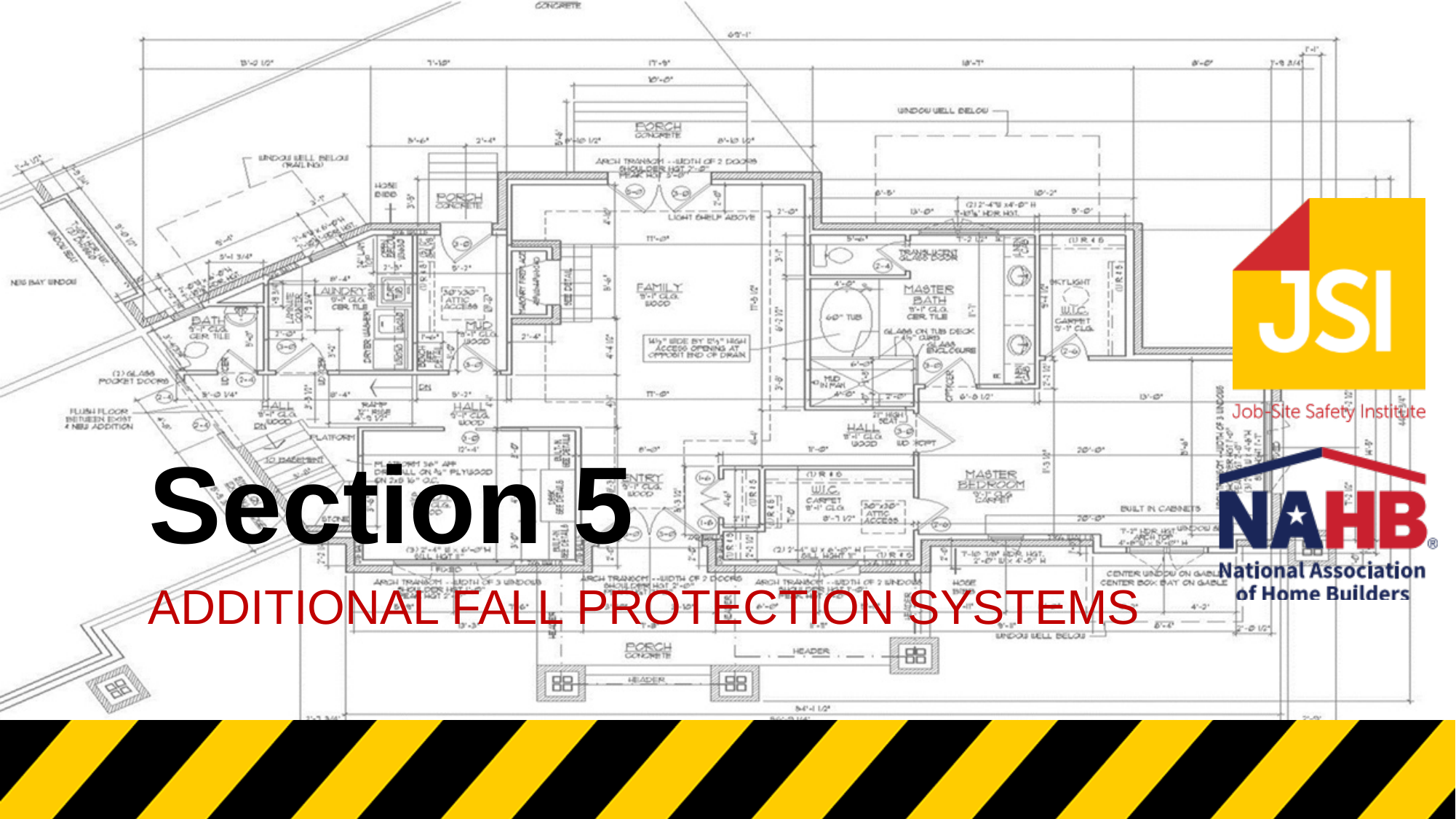

# Section 5
Additional Fall Protection Systems